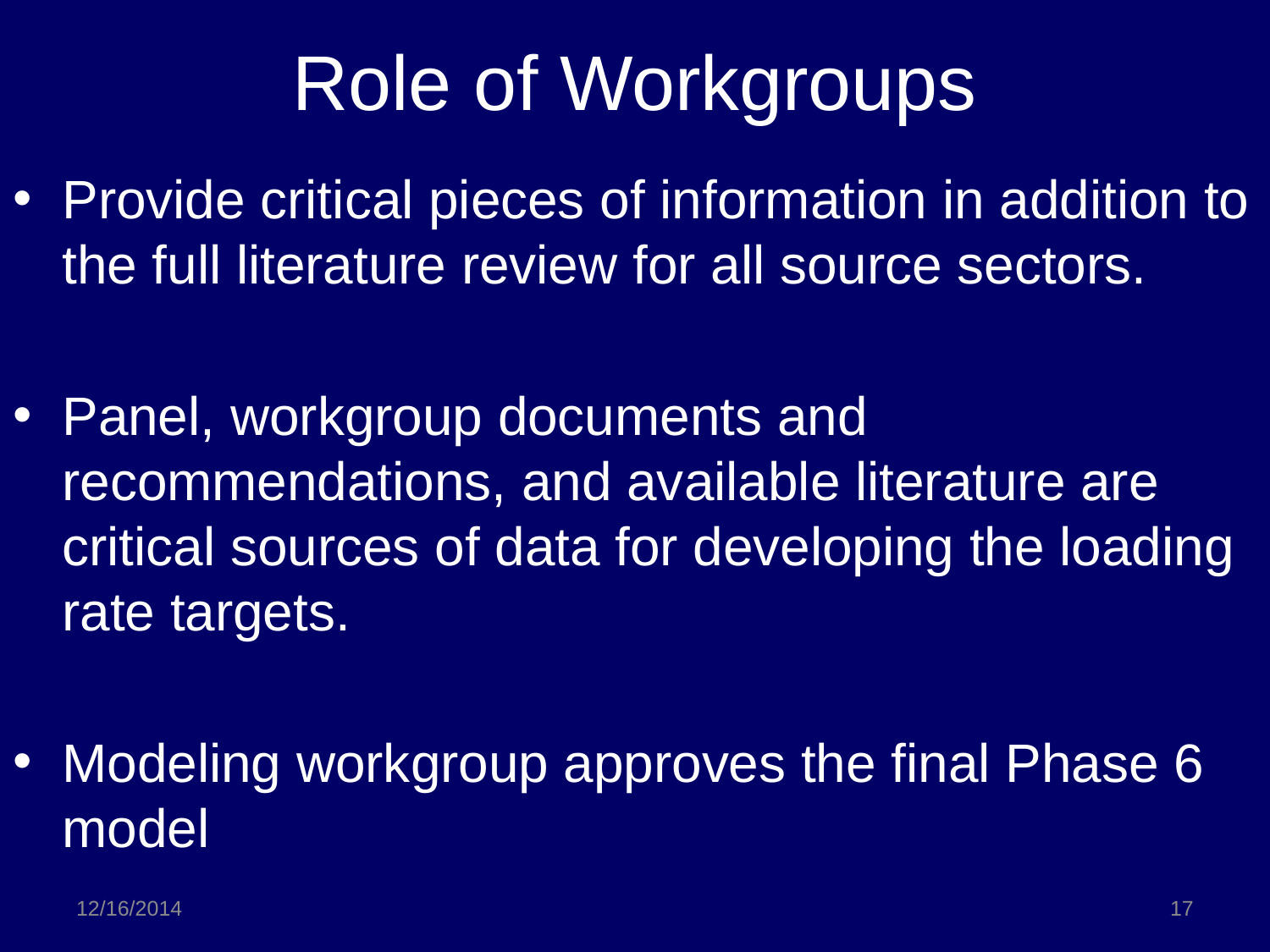

# Role of Workgroups
Provide critical pieces of information in addition to the full literature review for all source sectors.

Panel, workgroup documents and recommendations, and available literature are critical sources of data for developing the loading rate targets.

Modeling workgroup approves the final Phase 6 model

12/16/2014
17